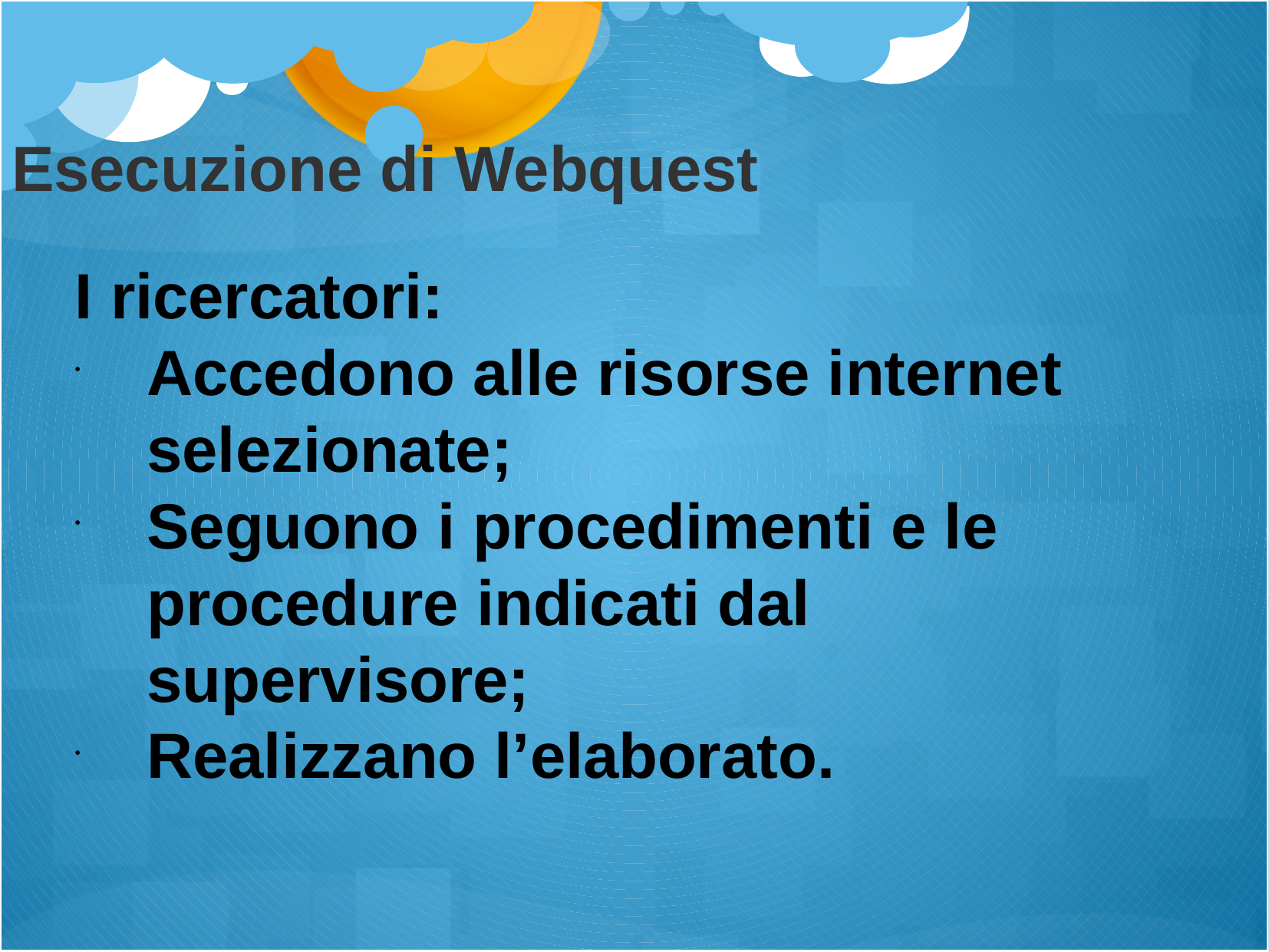

Esecuzione di Webquest
I ricercatori:
Accedono alle risorse internet selezionate;
Seguono i procedimenti e le procedure indicati dal supervisore;
Realizzano l’elaborato.